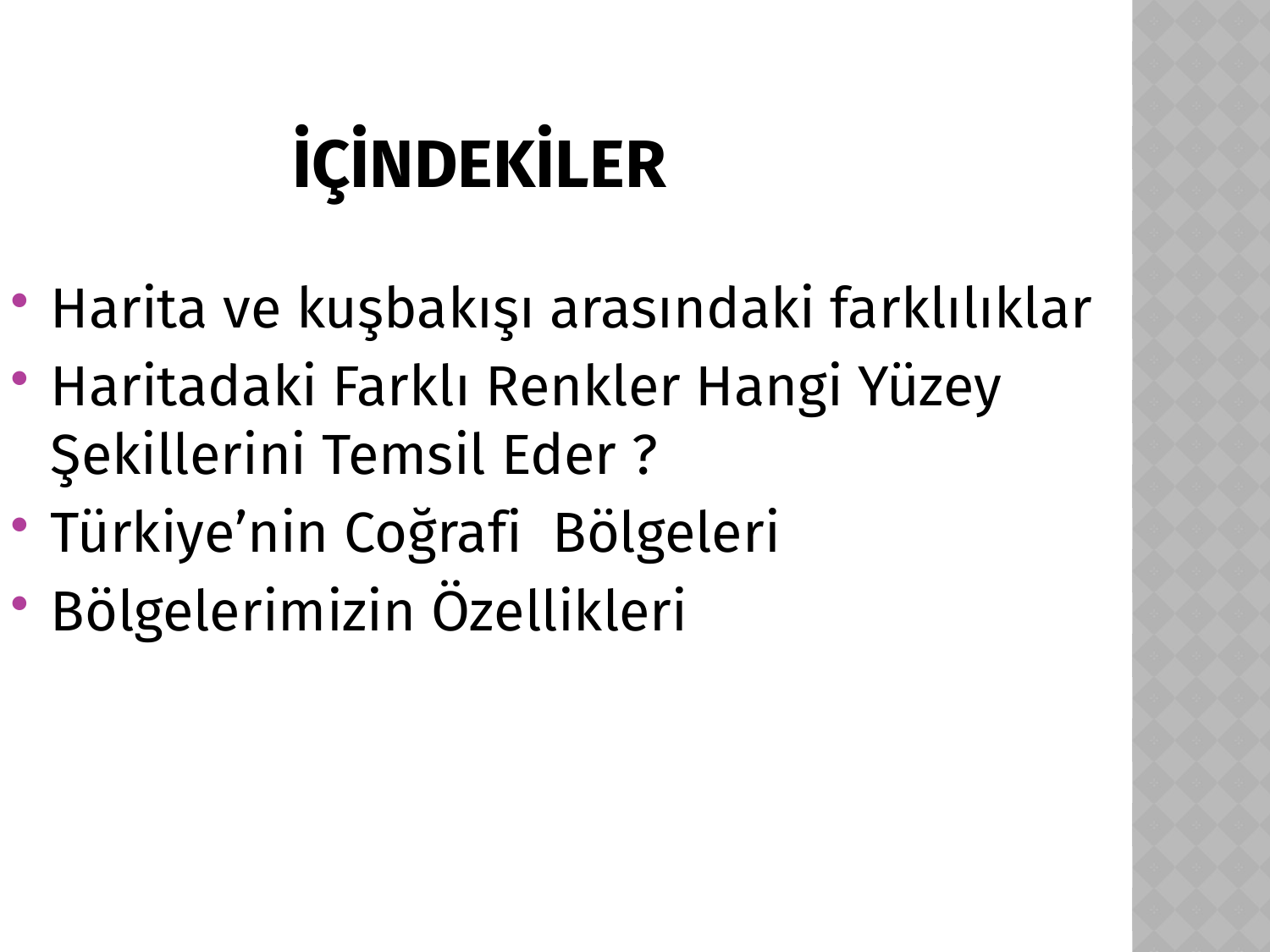

# İÇİNDEKİLER
Harita ve kuşbakışı arasındaki farklılıklar
Haritadaki Farklı Renkler Hangi Yüzey Şekillerini Temsil Eder ?
Türkiye’nin Coğrafi  Bölgeleri
Bölgelerimizin Özellikleri